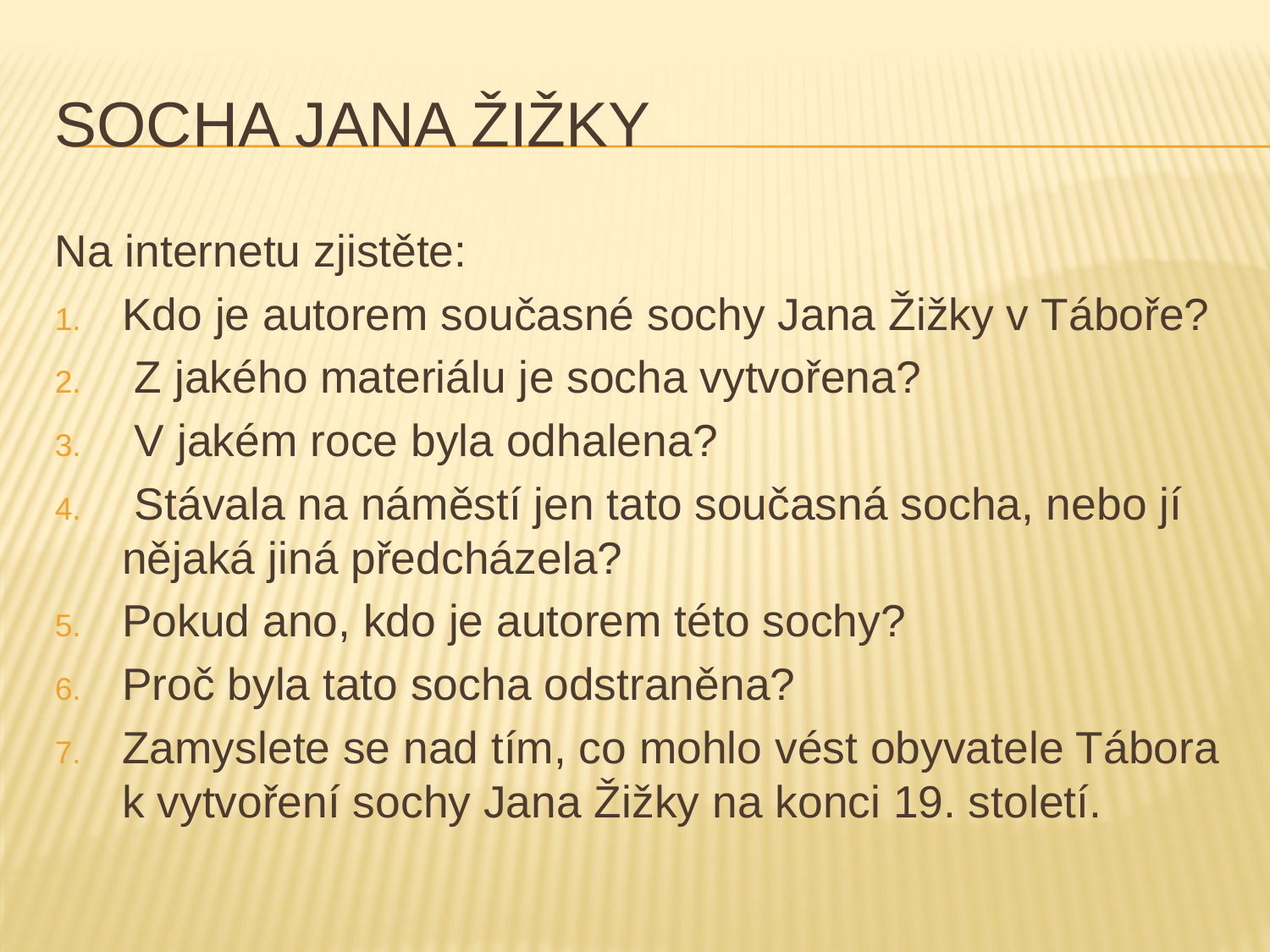

# Socha Jana Žižky
Na internetu zjistěte:
Kdo je autorem současné sochy Jana Žižky v Táboře?
 Z jakého materiálu je socha vytvořena?
 V jakém roce byla odhalena?
 Stávala na náměstí jen tato současná socha, nebo jí nějaká jiná předcházela?
Pokud ano, kdo je autorem této sochy?
Proč byla tato socha odstraněna?
Zamyslete se nad tím, co mohlo vést obyvatele Tábora k vytvoření sochy Jana Žižky na konci 19. století.